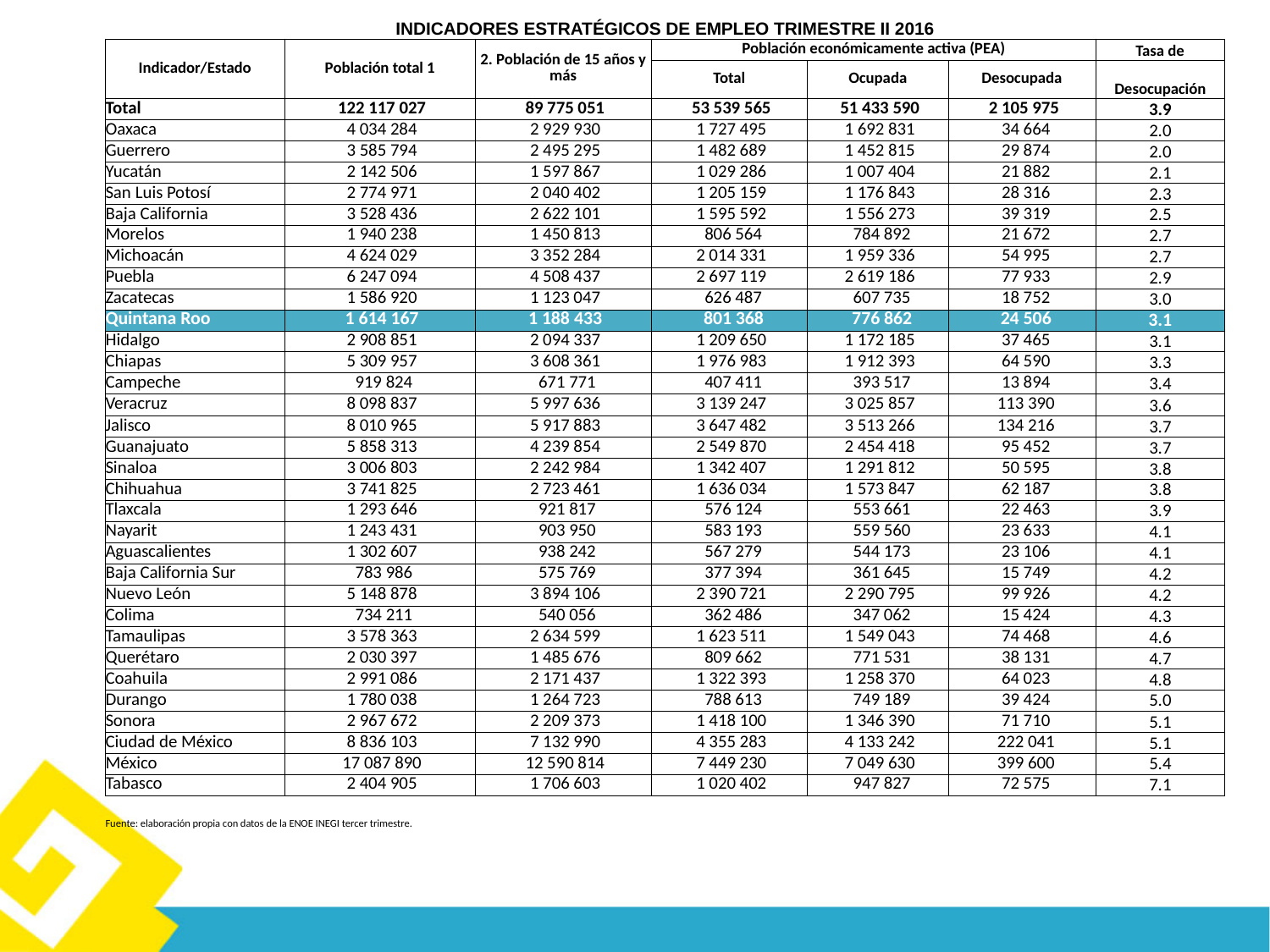

| INDICADORES ESTRATÉGICOS DE EMPLEO TRIMESTRE II 2016 |  |  |  |  |  |  |
| --- | --- | --- | --- | --- | --- | --- |
| Indicador/Estado | Población total 1 | 2. Población de 15 años y más | Población económicamente activa (PEA) |  |  | Tasa de |
|  |  |  | Total | Ocupada | Desocupada | Desocupación |
| Total | 122 117 027 | 89 775 051 | 53 539 565 | 51 433 590 | 2 105 975 | 3.9 |
| Oaxaca | 4 034 284 | 2 929 930 | 1 727 495 | 1 692 831 | 34 664 | 2.0 |
| Guerrero | 3 585 794 | 2 495 295 | 1 482 689 | 1 452 815 | 29 874 | 2.0 |
| Yucatán | 2 142 506 | 1 597 867 | 1 029 286 | 1 007 404 | 21 882 | 2.1 |
| San Luis Potosí | 2 774 971 | 2 040 402 | 1 205 159 | 1 176 843 | 28 316 | 2.3 |
| Baja California | 3 528 436 | 2 622 101 | 1 595 592 | 1 556 273 | 39 319 | 2.5 |
| Morelos | 1 940 238 | 1 450 813 | 806 564 | 784 892 | 21 672 | 2.7 |
| Michoacán | 4 624 029 | 3 352 284 | 2 014 331 | 1 959 336 | 54 995 | 2.7 |
| Puebla | 6 247 094 | 4 508 437 | 2 697 119 | 2 619 186 | 77 933 | 2.9 |
| Zacatecas | 1 586 920 | 1 123 047 | 626 487 | 607 735 | 18 752 | 3.0 |
| Quintana Roo | 1 614 167 | 1 188 433 | 801 368 | 776 862 | 24 506 | 3.1 |
| Hidalgo | 2 908 851 | 2 094 337 | 1 209 650 | 1 172 185 | 37 465 | 3.1 |
| Chiapas | 5 309 957 | 3 608 361 | 1 976 983 | 1 912 393 | 64 590 | 3.3 |
| Campeche | 919 824 | 671 771 | 407 411 | 393 517 | 13 894 | 3.4 |
| Veracruz | 8 098 837 | 5 997 636 | 3 139 247 | 3 025 857 | 113 390 | 3.6 |
| Jalisco | 8 010 965 | 5 917 883 | 3 647 482 | 3 513 266 | 134 216 | 3.7 |
| Guanajuato | 5 858 313 | 4 239 854 | 2 549 870 | 2 454 418 | 95 452 | 3.7 |
| Sinaloa | 3 006 803 | 2 242 984 | 1 342 407 | 1 291 812 | 50 595 | 3.8 |
| Chihuahua | 3 741 825 | 2 723 461 | 1 636 034 | 1 573 847 | 62 187 | 3.8 |
| Tlaxcala | 1 293 646 | 921 817 | 576 124 | 553 661 | 22 463 | 3.9 |
| Nayarit | 1 243 431 | 903 950 | 583 193 | 559 560 | 23 633 | 4.1 |
| Aguascalientes | 1 302 607 | 938 242 | 567 279 | 544 173 | 23 106 | 4.1 |
| Baja California Sur | 783 986 | 575 769 | 377 394 | 361 645 | 15 749 | 4.2 |
| Nuevo León | 5 148 878 | 3 894 106 | 2 390 721 | 2 290 795 | 99 926 | 4.2 |
| Colima | 734 211 | 540 056 | 362 486 | 347 062 | 15 424 | 4.3 |
| Tamaulipas | 3 578 363 | 2 634 599 | 1 623 511 | 1 549 043 | 74 468 | 4.6 |
| Querétaro | 2 030 397 | 1 485 676 | 809 662 | 771 531 | 38 131 | 4.7 |
| Coahuila | 2 991 086 | 2 171 437 | 1 322 393 | 1 258 370 | 64 023 | 4.8 |
| Durango | 1 780 038 | 1 264 723 | 788 613 | 749 189 | 39 424 | 5.0 |
| Sonora | 2 967 672 | 2 209 373 | 1 418 100 | 1 346 390 | 71 710 | 5.1 |
| Ciudad de México | 8 836 103 | 7 132 990 | 4 355 283 | 4 133 242 | 222 041 | 5.1 |
| México | 17 087 890 | 12 590 814 | 7 449 230 | 7 049 630 | 399 600 | 5.4 |
| Tabasco | 2 404 905 | 1 706 603 | 1 020 402 | 947 827 | 72 575 | 7.1 |
| Fuente: elaboración propia con datos de la ENOE INEGI tercer trimestre. |  |  |  |  |  |  |